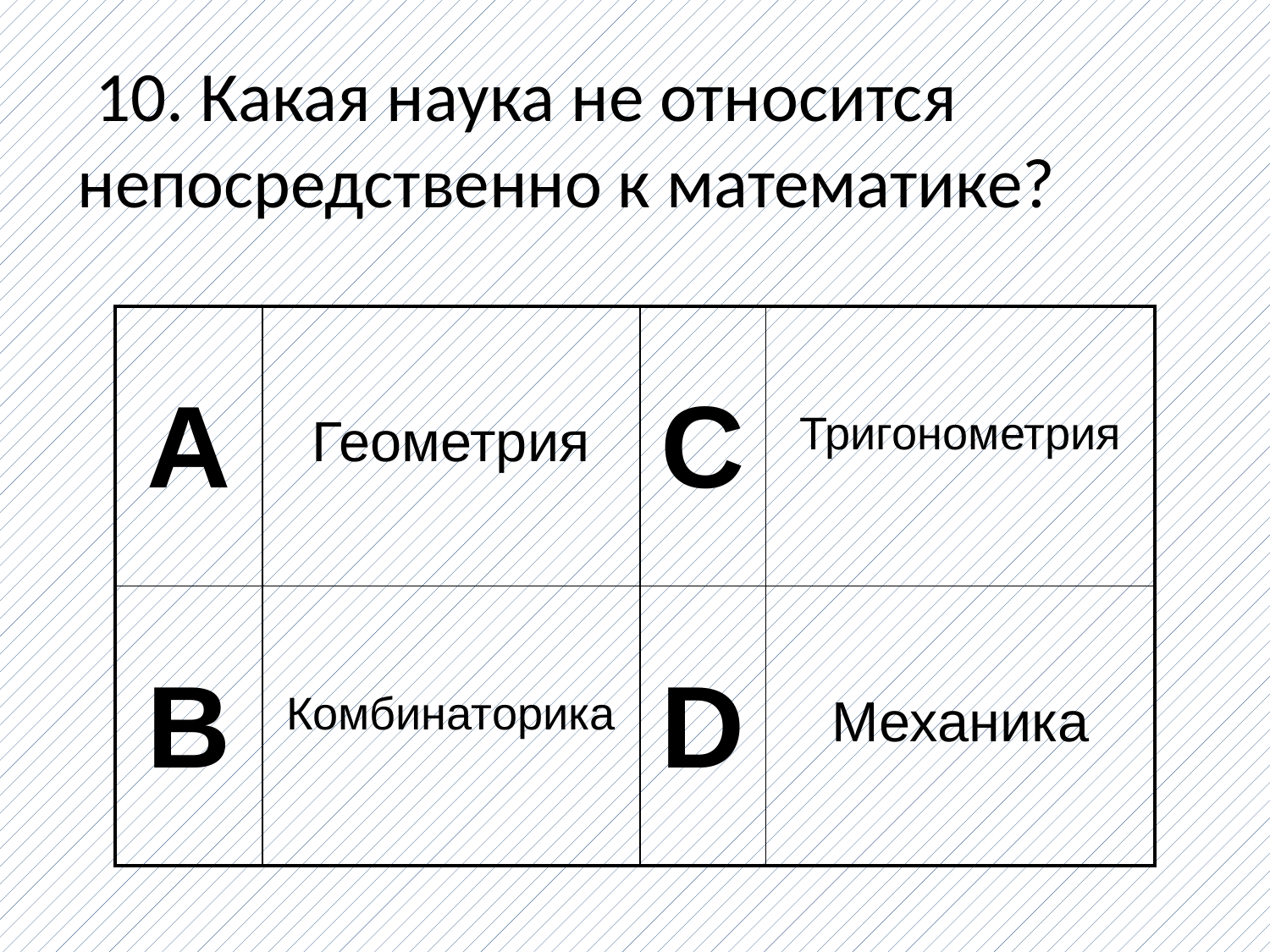

10. Какая наука не относится непосредственно к математике?
| А | Геометрия | C | Тригонометрия |
| --- | --- | --- | --- |
| B | Комбинаторика | D | Механика |